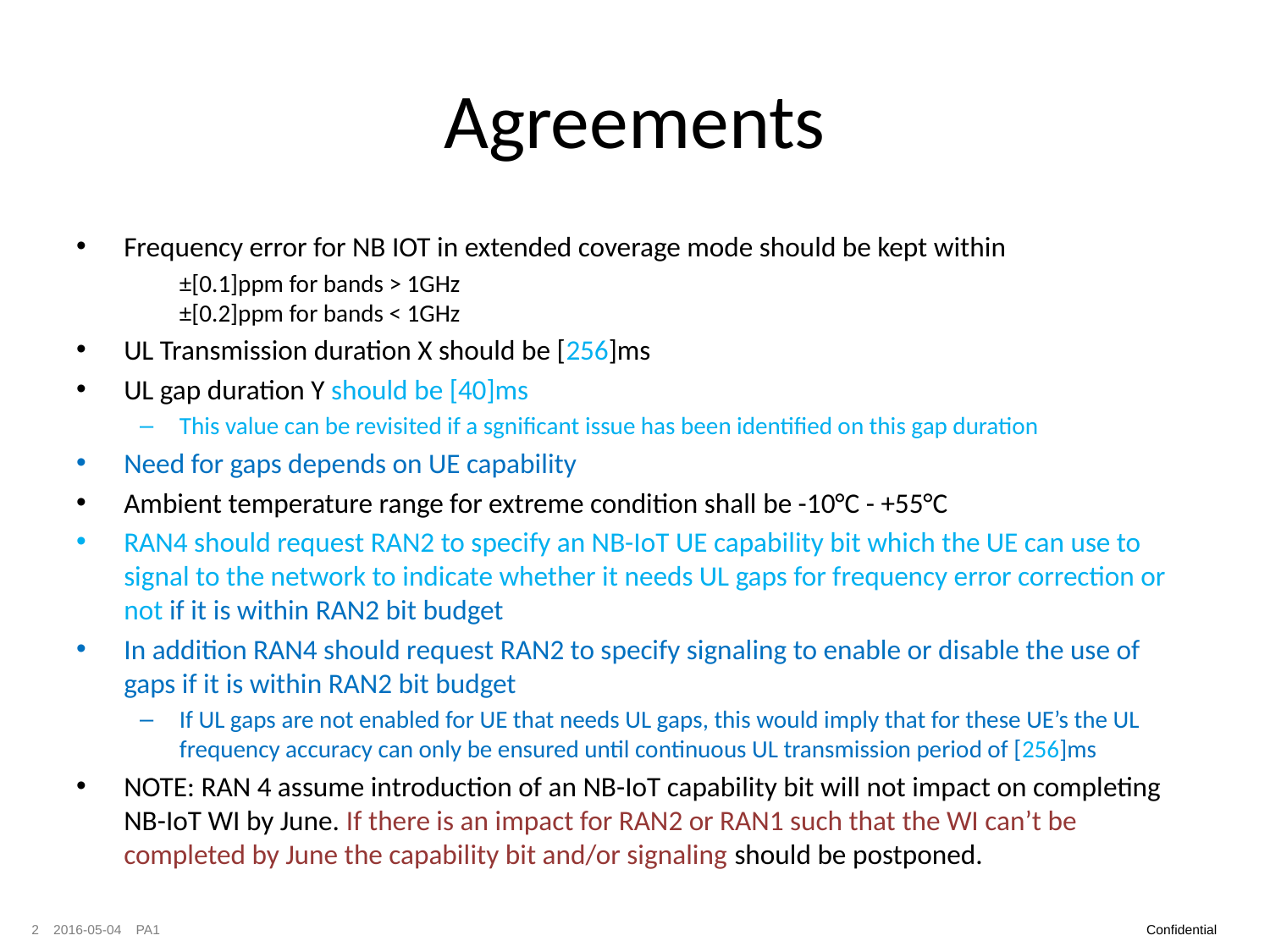

# Agreements
Frequency error for NB IOT in extended coverage mode should be kept within
 	±[0.1]ppm for bands > 1GHz
±[0.2]ppm for bands < 1GHz
UL Transmission duration X should be [256]ms
UL gap duration Y should be [40]ms
This value can be revisited if a sgnificant issue has been identified on this gap duration
Need for gaps depends on UE capability
Ambient temperature range for extreme condition shall be -10°C - +55°C
RAN4 should request RAN2 to specify an NB-IoT UE capability bit which the UE can use to signal to the network to indicate whether it needs UL gaps for frequency error correction or not if it is within RAN2 bit budget
In addition RAN4 should request RAN2 to specify signaling to enable or disable the use of gaps if it is within RAN2 bit budget
If UL gaps are not enabled for UE that needs UL gaps, this would imply that for these UE’s the UL frequency accuracy can only be ensured until continuous UL transmission period of [256]ms
NOTE: RAN 4 assume introduction of an NB-IoT capability bit will not impact on completing NB-IoT WI by June. If there is an impact for RAN2 or RAN1 such that the WI can’t be completed by June the capability bit and/or signaling should be postponed.